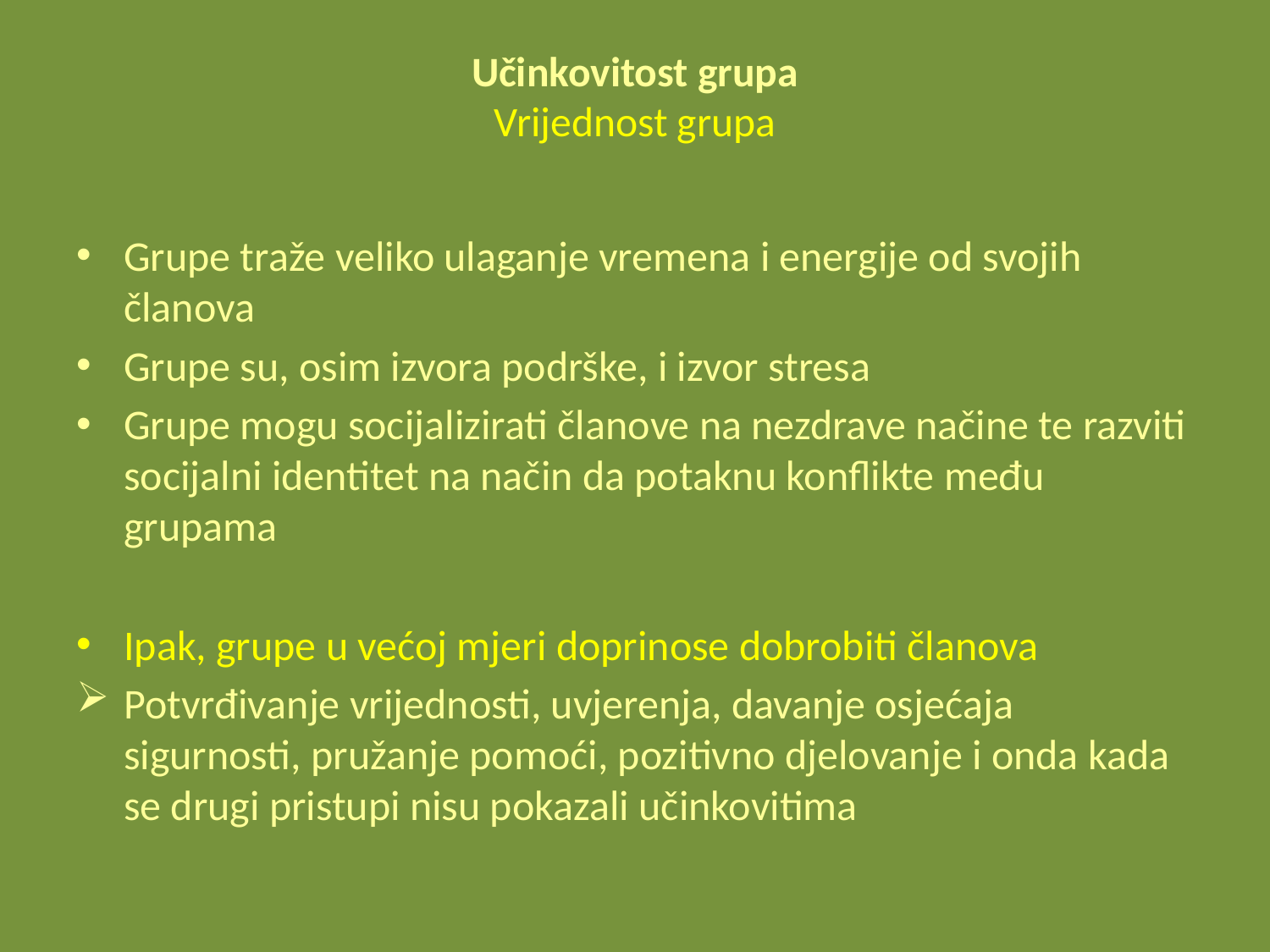

# Učinkovitost grupa Vrijednost grupa
Grupe traže veliko ulaganje vremena i energije od svojih članova
Grupe su, osim izvora podrške, i izvor stresa
Grupe mogu socijalizirati članove na nezdrave načine te razviti socijalni identitet na način da potaknu konflikte među grupama

Ipak, grupe u većoj mjeri doprinose dobrobiti članova
Potvrđivanje vrijednosti, uvjerenja, davanje osjećaja sigurnosti, pružanje pomoći, pozitivno djelovanje i onda kada se drugi pristupi nisu pokazali učinkovitima